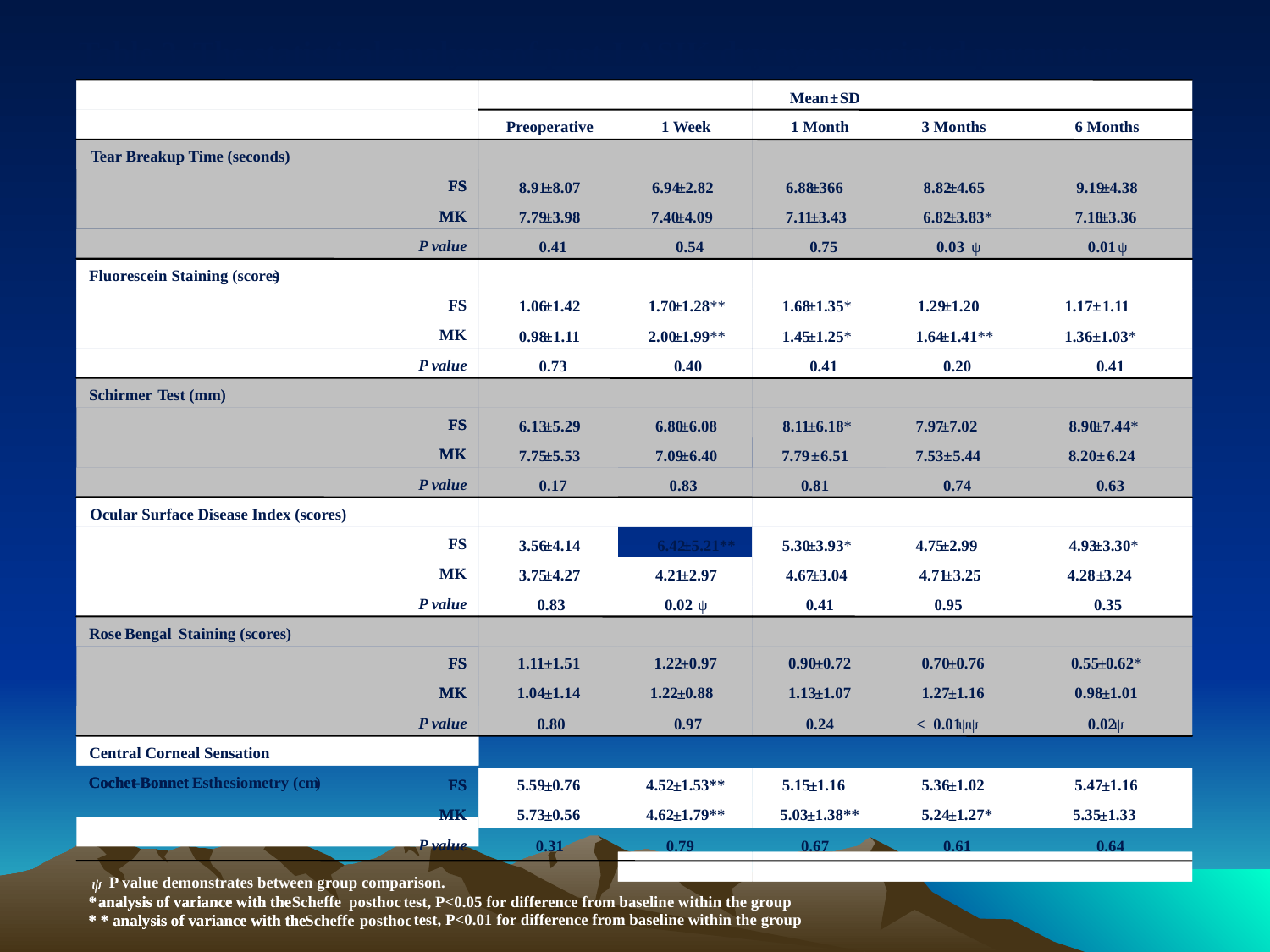

Table 3. The statistical analyses of post-LASIK dry eye-associated parameters

mean
Mean
±
SD
±
SD

Preoperative
Preoperative
1 Week
1 Week
1 Month
1 Month
3 Months
3 Months
6 Months
6 Months

Tear breakup time (seconds)
Tear Breakup Time (seconds)

FS
FS
8.97
8.91
±
±
8.39
8.07
7.02
6.94
±
±
3.52*
2.82
6.86
6.88
±
±
3.83*
366
8.53
8.82
±
±
4.79
4.65
8.91
9.19
±
±
4.51
4.38

MK
MK
7.83
7.79
±
±
4.12
3.98
7.18
7.40
±
±
3.77
4.09
7.11
7.11
±
±
3.54
3.43
6.67
6.82
±
±
3.73**
3.83*
6.90
7.18
±
±
3.21**
3.36

P value
P value
NS
0.41
NS
0.54
NS
0.75
<  0.01
     0.03
ψψ
ψ
<  0.01
  0.01
ψψ
ψ

Fluorescein
Fluorescein
staining(scores
Staining (scores
)
)

FS
FS
0.99
1.06
±
±
1.28
1.42
1.74
1.70
±
±
1.75**
1.28**
1.70
1.68
±
±
1.49**
1.35*
1.36
1.29
±
±
1.27
1.20
*
1.17
1.23
±
±
1.11
1.22

MK
MK
0.98
0.98
±
±
1.09
1.11
2.01
2.00
±
±
2.00**
1.99**
1.48
1.45
±
±
1.52**
1.25*
1.61
1.64
±
±
1.41**
1.41**
1.36
1.39
±
±
1.25 **
1.03*

P value
P value
NS
0.73
0.40
NS
NS
0.41
NS
0.20
NS
0.41

Schirmer
Schirmer
test  (mm)
Test (mm)

FS
FS
6.07
6.13
±
±
4.62
5.29
7.17
6.80
±
±
6.66
6.08
8.16
8.11
±
±
6.35**
6.18*
8.38
7.97
±
±
7.37**
7.02
9.65
8.90
±
±
7.69**
7.44*

MK
MK
7.43
7.75
±
±
5.78
5.53
7.50
7.09
±
±
6.40
6.40
7.79
±
6.51
7.53
7.54
±
±
5.44
5.89
8.20
8.02
±
±
6.24
6.48

P value
P value
NS
0.17
0.83
0.81
NS
NS
0.74
NS
0.63

Ocular Surface Disease Index (scores)
Ocular Surface Disease Index (scores)

FS
FS
3.56
3.56
±
±
4.12
4.14
6.42
±
5.21**
5.30
5.30
±
±
3.91**
3.93*
4.75
4.75
±
±
2.97**
2.99
4.94
4.93
±
±
3.28**
3.30*

MK
MK
3.75
3.75
±
±
4.24
4.27
4.22
4.21
±
±
2.94
2.97
4.68
4.67
±
±
3.02*
3.04
4.71
4.71
±
±
3.24*
3.25
4.28
4.28
±
±
3.24
3.22

P value
P value
0.83
NS
<  0.01
    0.02
ψψ
ψ
0.41
NS
0.95
NS
0.35
NS

Rose
Rose
bengal
Bengal
staining(scores
Staining (scores)
)

FS
FS
1.08
1.11
1.48
1.51
1.23
1.22
1.03
0.97
0.92
0.90
0.81
0.72
0.76
0.70
0.85
0.76
0.60
0.55
0.74*
0.62*
±
±
±
±
±
±
±
±
±
±

MK
MK
1.02
1.04
1.11
1.14
1.25
1.22
1.00*
0.88
1.12
1.13
1.08
1.07
1.28
1.27
1.38
1.16
1.06
0.98
1.33
1.01
±
±
±
±
±
±
±
±
±
±

P value
P value
0.80
NS
0.97
NS
0.24
NS
<  0.01
<  0.01
ψψ
ψψ
<  0.01
  0.02
ψψ
ψ

Central corneal sensation
Central Corneal Sensation

Cochet
Cochet
-
-
Bonnet
Bonnet
Esthesiometry (cm
)
FS
FS
5.52
5.59
0.80
0.76
4.58
4.52
1.56**
1.53**
5.18
5.15
1.10 *
1.16
5.41
5.36
0.91
1.02
5.29
5.47
1.38
1.16
±
±
±
±
±
±
±
±
±
±

MK
MK
5.72
5.73
0.57
0.56
4.49
4.62
1.84**
1.79**
4.96
5.03
1.40**
1.38**
5.15
5.24
1.32**
1.27*
5.50
5.35
1.03**
1.33
±
±
±
±
±
±
±
±
±
±

P value
P value
0.31
0.79
0.67
0.61
0.64

P value demonstrates between group comparison.
ψ
ψ
*
*
analysis of variance with the
analysis of variance with the
Scheffe
posthoc
test, P<0.05 for difference from baseline within the group
test, P<0.01 for difference from baseline within the group
* *
* *
analysis of variance with the
analysis of variance with the
Scheffe
posthoc